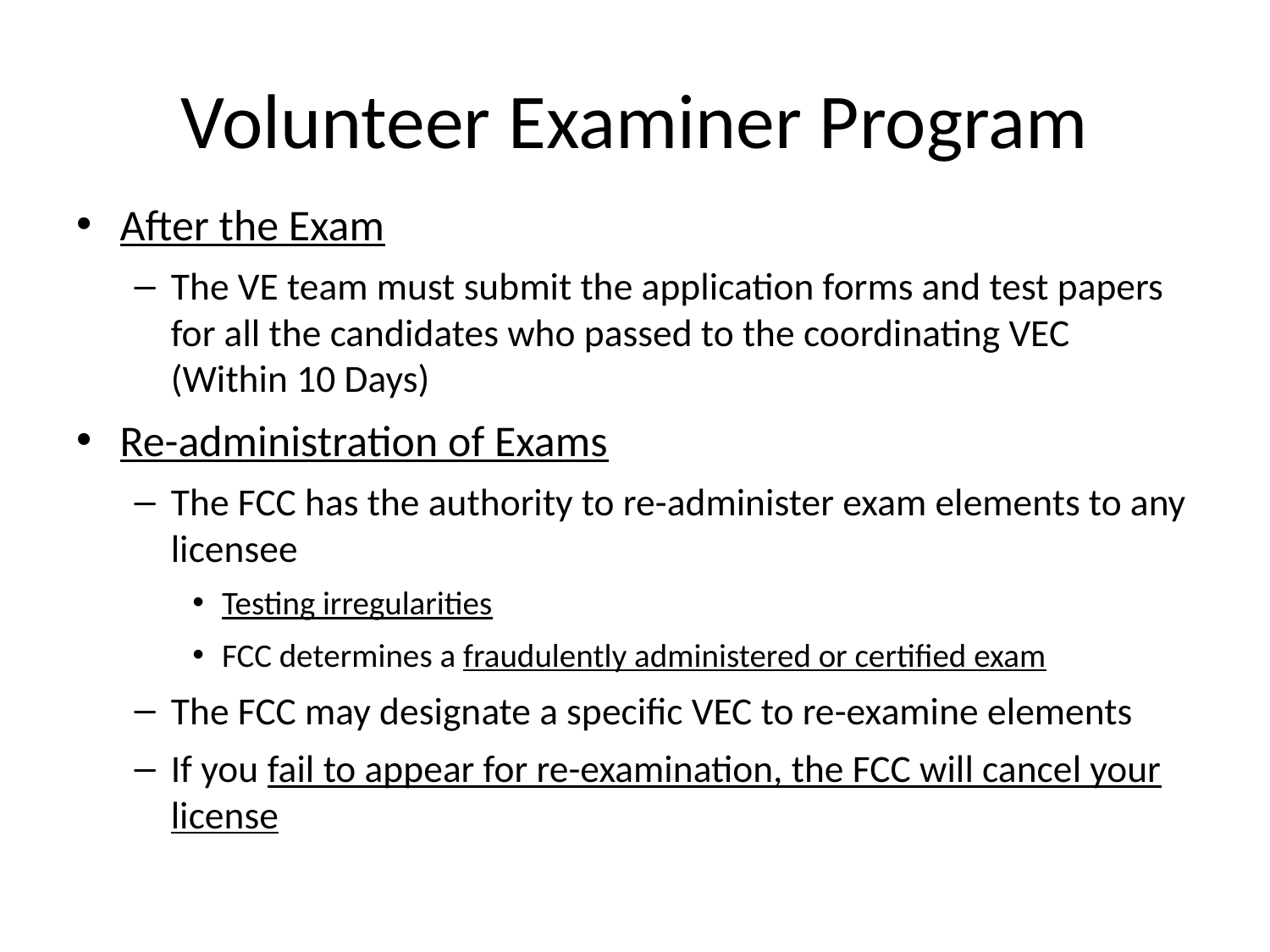

# Volunteer Examiner Program
After the Exam
The VE team must submit the application forms and test papers for all the candidates who passed to the coordinating VEC (Within 10 Days)
Re-administration of Exams
The FCC has the authority to re-administer exam elements to any licensee
Testing irregularities
FCC determines a fraudulently administered or certified exam
The FCC may designate a specific VEC to re-examine elements
If you fail to appear for re-examination, the FCC will cancel your license